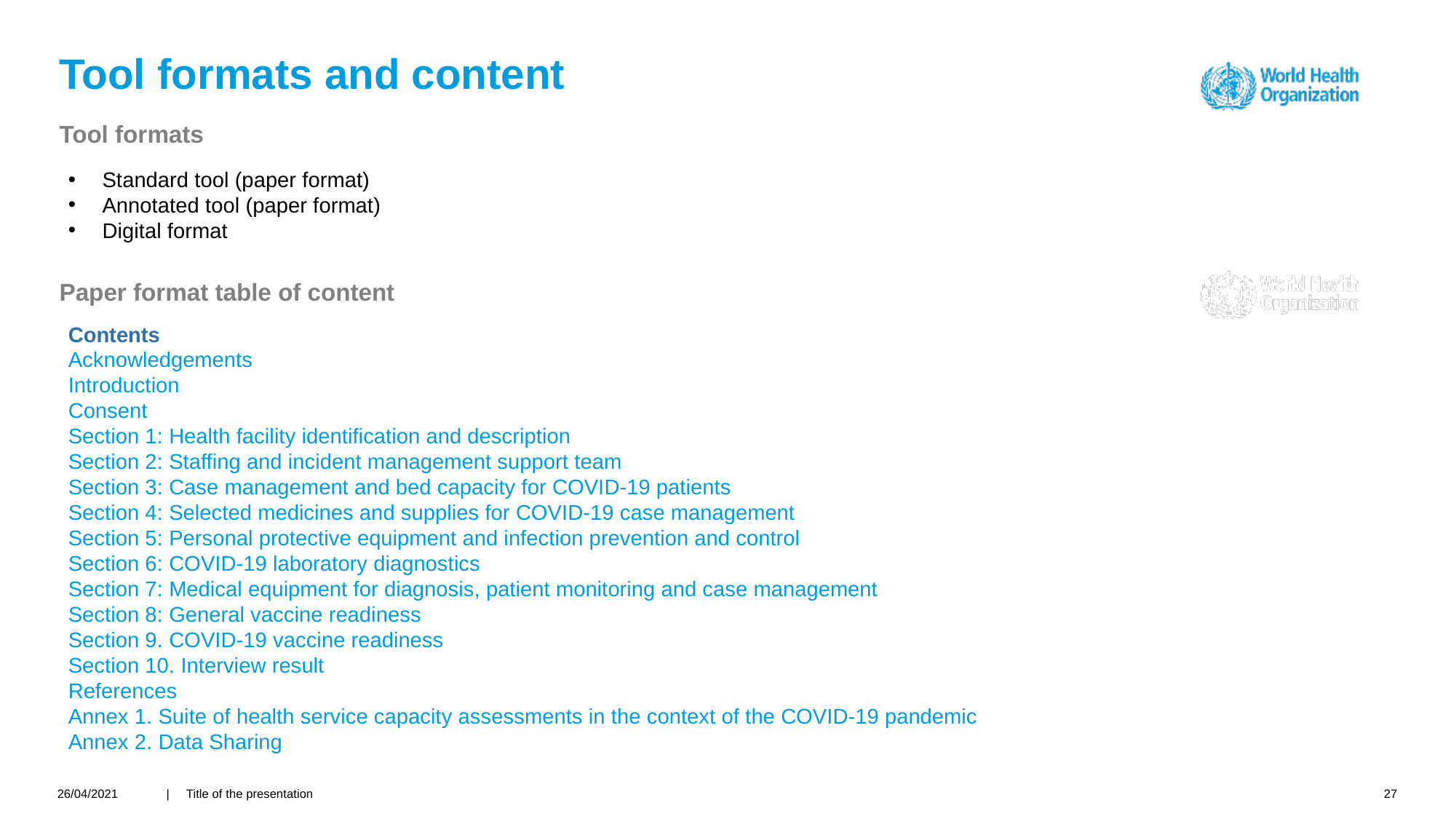

# Tool formats and content
Tool formats
Standard tool (paper format)
Annotated tool (paper format)
Digital format
Paper format table of content
Contents
Acknowledgements
Introduction
Consent
Section 1: Health facility identification and description
Section 2: Staffing and incident management support team
Section 3: Case management and bed capacity for COVID‑19 patients
Section 4: Selected medicines and supplies for COVID‑19 case management
Section 5: Personal protective equipment and infection prevention and control
Section 6: COVID‑19 laboratory diagnostics
Section 7: Medical equipment for diagnosis, patient monitoring and case management
Section 8: General vaccine readiness
Section 9. COVID-19 vaccine readiness
Section 10. Interview result
References
Annex 1. Suite of health service capacity assessments in the context of the COVID-19 pandemic
Annex 2. Data Sharing
26/04/2021
|     Title of the presentation
27